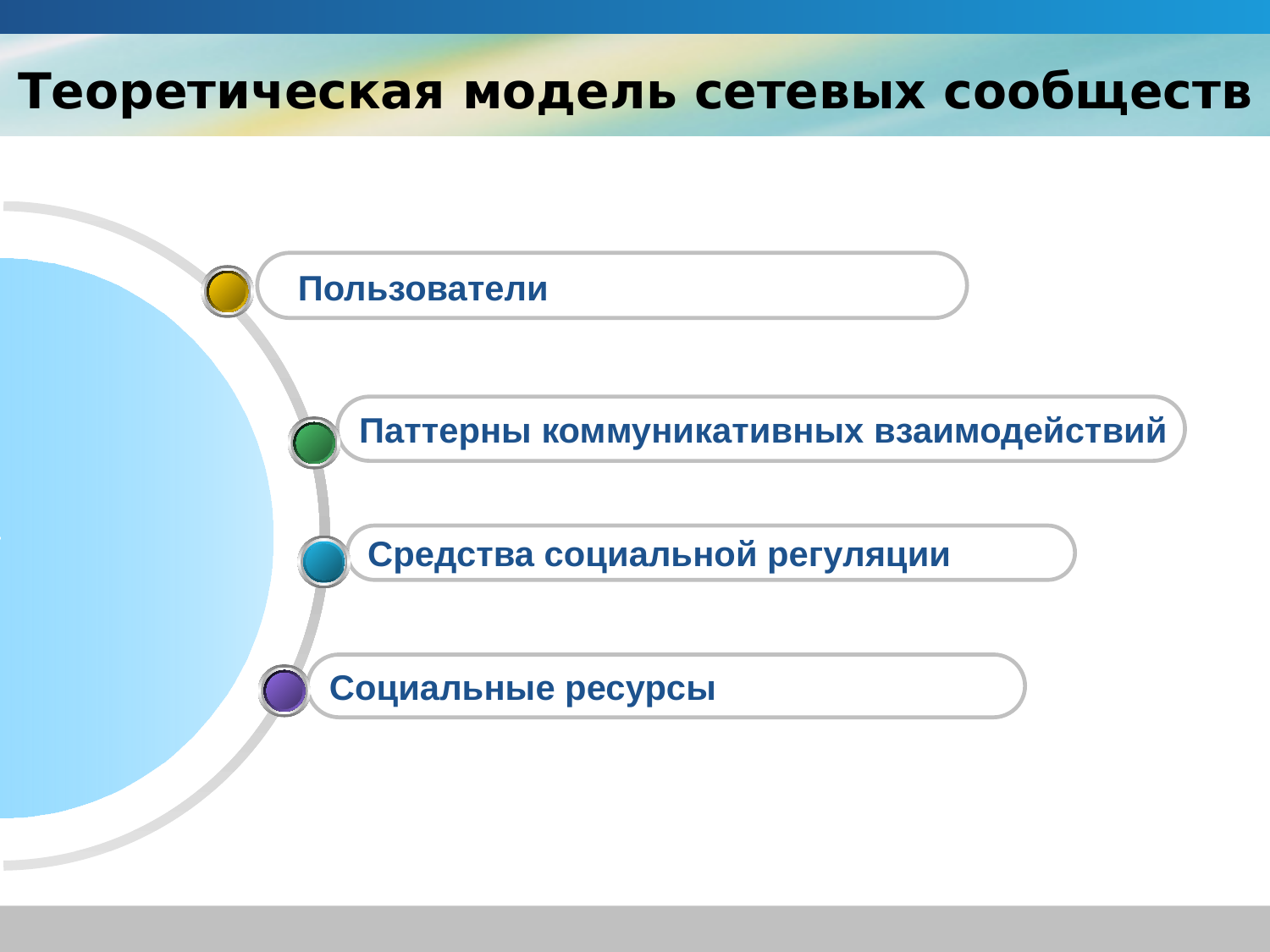

# Теоретическая модель сетевых сообществ

Пользователи

Паттерны коммуникативных взаимодействий

Средства социальной регуляции

Социальные ресурсы